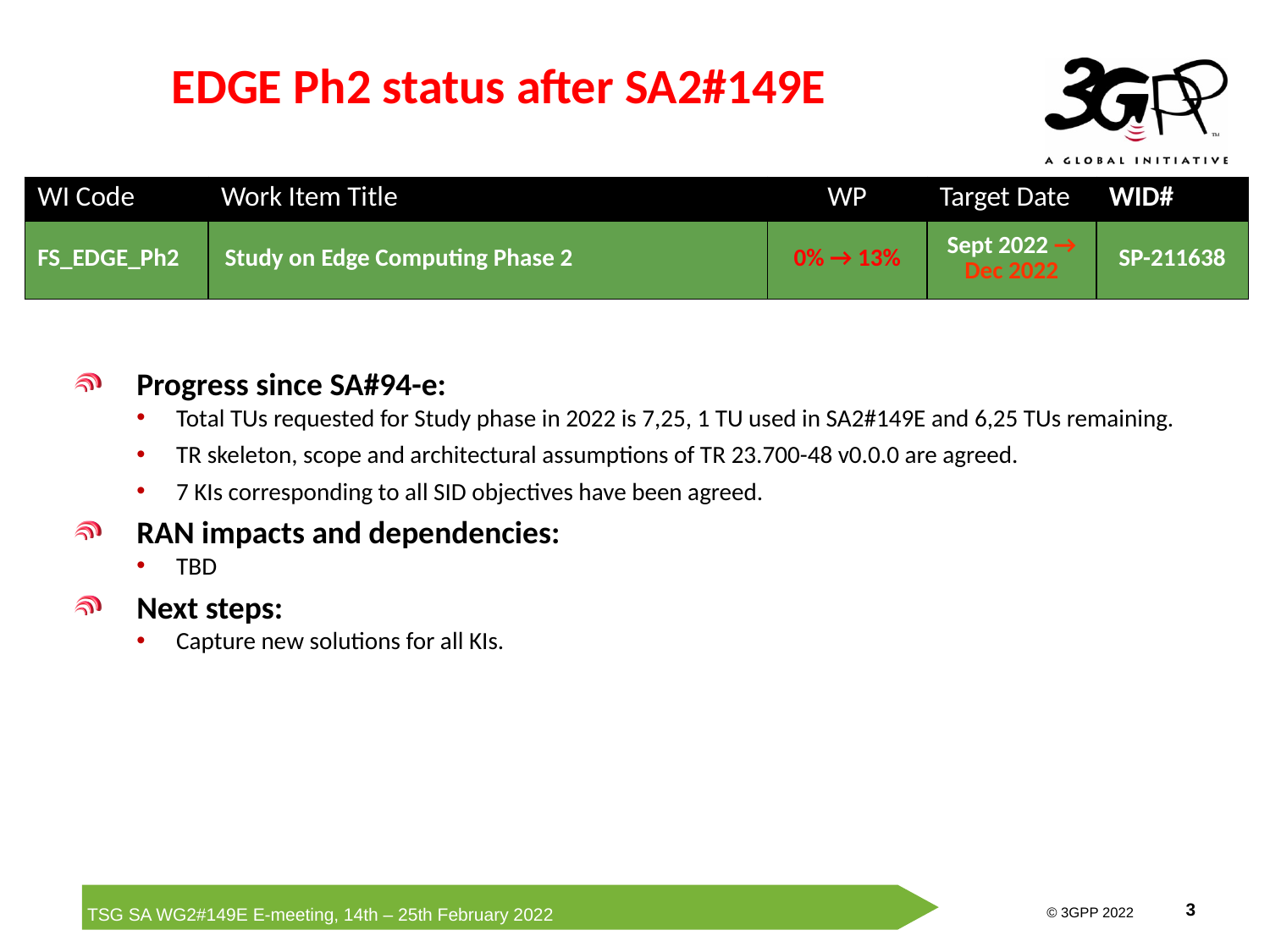

# EDGE Ph2 status after SA2#149E
| WI Code | Work Item Title | WP | Target Date | WID# |
| --- | --- | --- | --- | --- |
| FS\_EDGE\_Ph2 | Study on Edge Computing Phase 2 | 0% → 13% | Sept 2022 → Dec 2022 | SP-211638 |
Progress since SA#94-e:
Total TUs requested for Study phase in 2022 is 7,25, 1 TU used in SA2#149E and 6,25 TUs remaining.
TR skeleton, scope and architectural assumptions of TR 23.700-48 v0.0.0 are agreed.
7 KIs corresponding to all SID objectives have been agreed.
RAN impacts and dependencies:
TBD
Next steps:
Capture new solutions for all KIs.